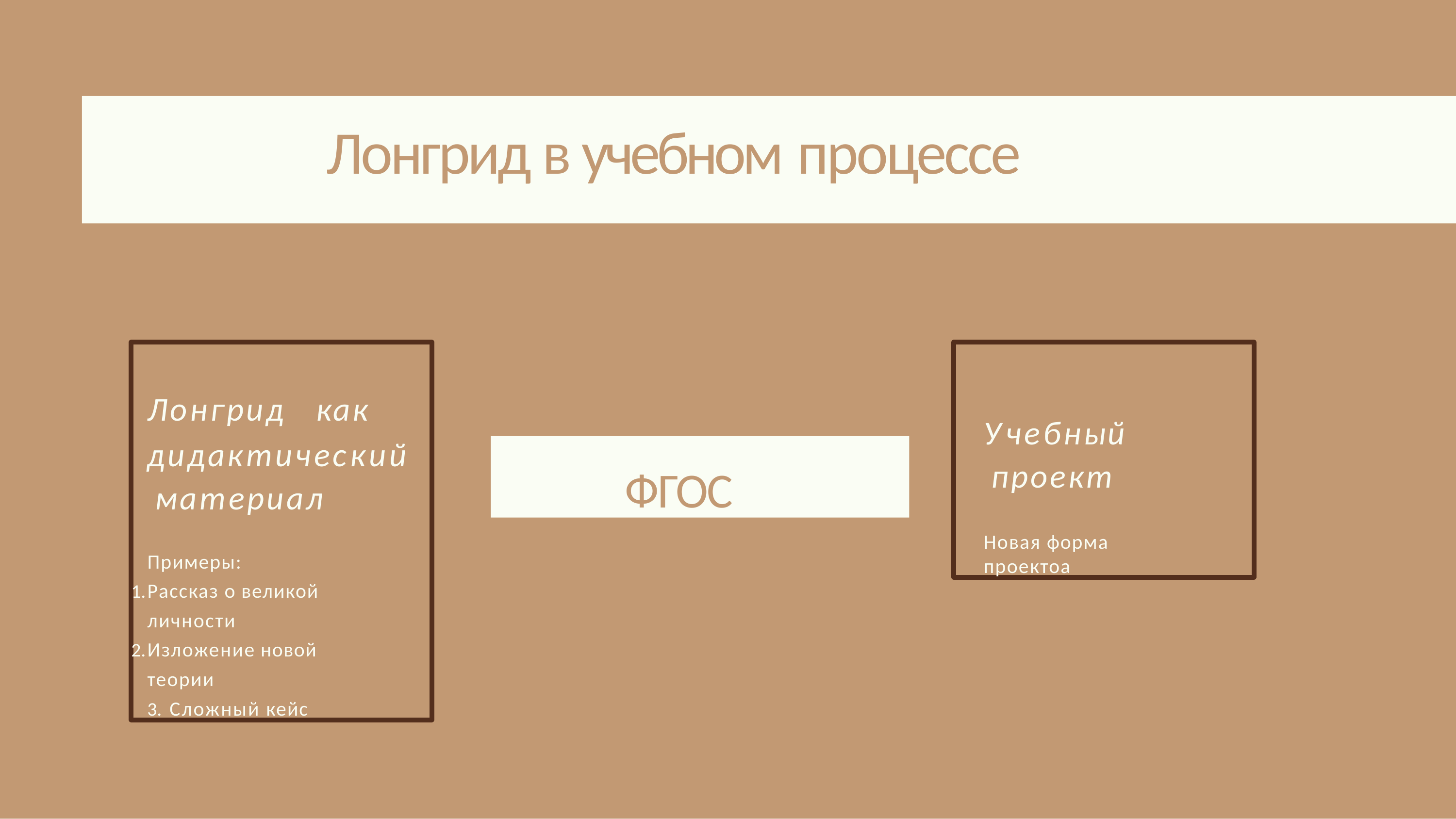

# Лонгрид в учебном процессе

Лонгрид	как
дидактический  материал
Примеры:
Рассказ о великой  личности
Изложение новой  теории
Сложный кейс

Учебный  проект
Новая форма проектоа
ФГОС